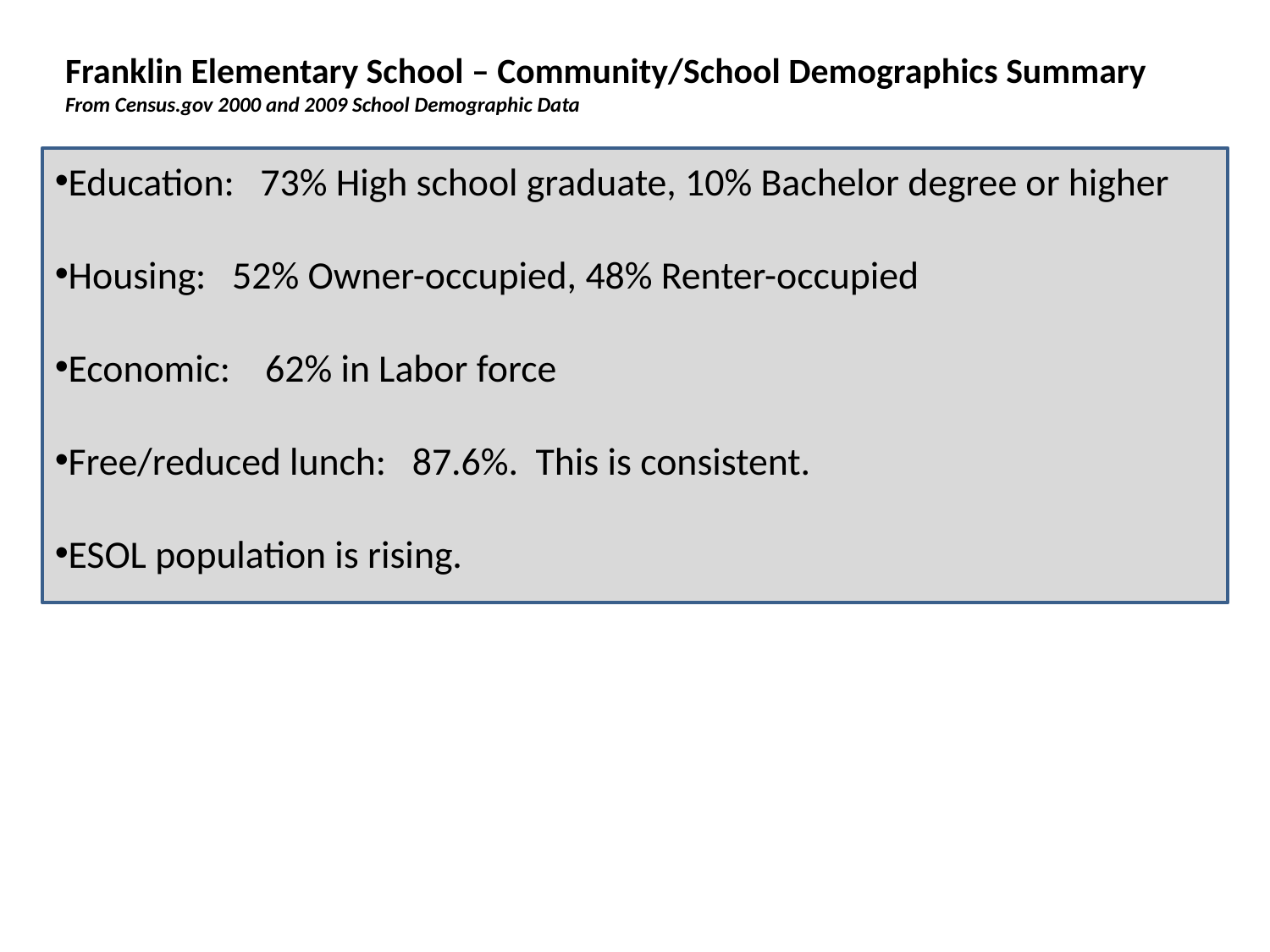

Franklin Elementary School – Community/School Demographics Summary
From Census.gov 2000 and 2009 School Demographic Data

Education:   73% High school graduate, 10% Bachelor degree or higher

Housing:   52% Owner-occupied, 48% Renter-occupied

Economic:    62% in Labor force

Free/reduced lunch:   87.6%.  This is consistent.

ESOL population is rising.